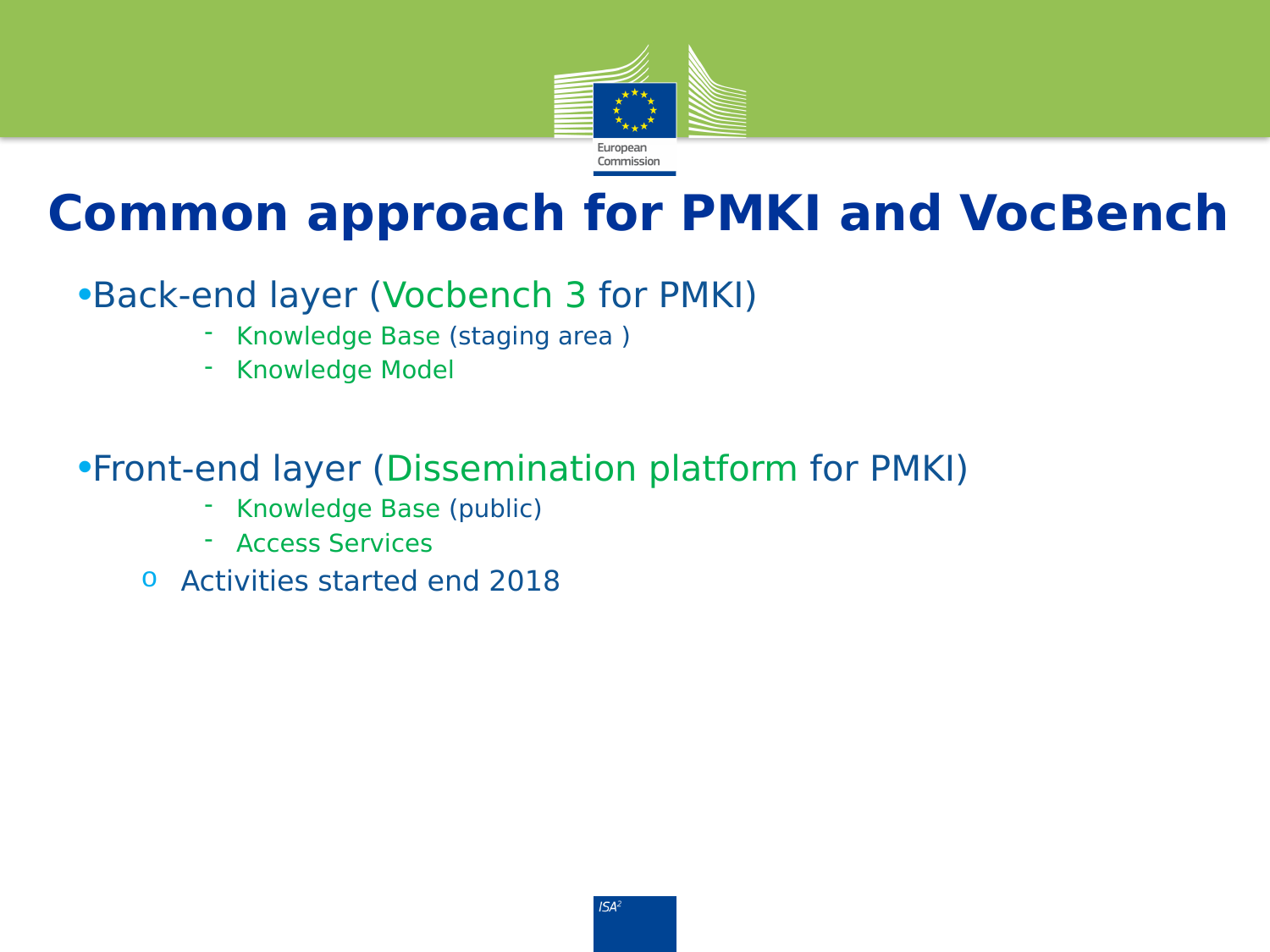

# Common approach for PMKI and VocBench
Back-end layer (Vocbench 3 for PMKI)
Knowledge Base (staging area )
Knowledge Model

Front-end layer (Dissemination platform for PMKI)
Knowledge Base (public)
Access Services
Activities started end 2018